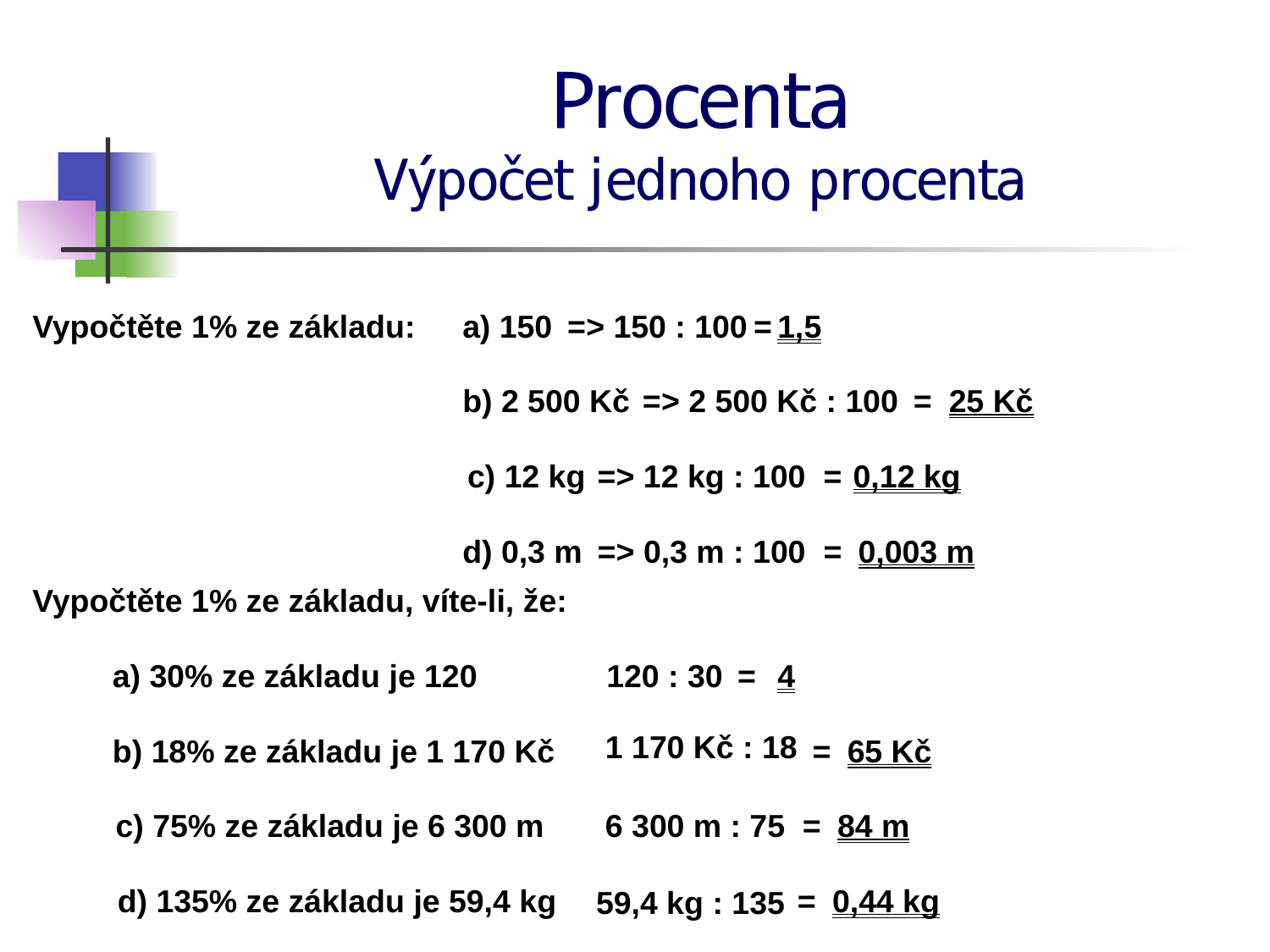

# Procenta Výpočet jednoho procenta
Vypočtěte 1% ze základu:
a) 150
=> 150 : 100
=
1,5
b) 2 500 Kč
=> 2 500 Kč : 100
=
25 Kč
c) 12 kg
=> 12 kg : 100
=
0,12 kg
d) 0,3 m
=> 0,3 m : 100
=
0,003 m
Vypočtěte 1% ze základu, víte-li, že:
a) 30% ze základu je 120
120 : 30
=
4
1 170 Kč : 18
b) 18% ze základu je 1 170 Kč
=
65 Kč
c) 75% ze základu je 6 300 m
6 300 m : 75
=
84 m
d) 135% ze základu je 59,4 kg
=
0,44 kg
59,4 kg : 135